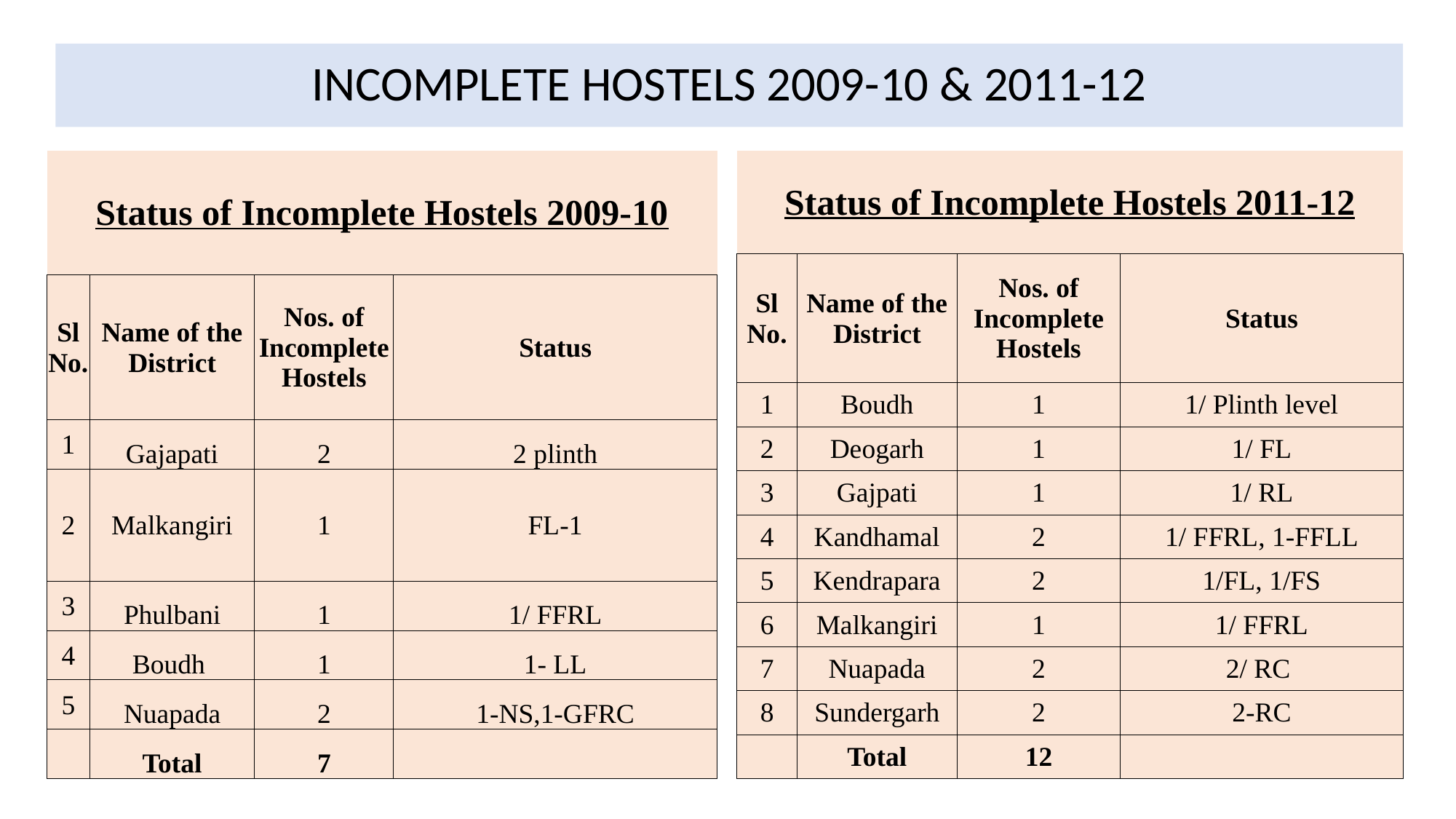

# INCOMPLETE HOSTELS 2009-10 & 2011-12
| Status of Incomplete Hostels 2009-10 |  |  |  |
| --- | --- | --- | --- |
| Sl No. | Name of the District | Nos. of Incomplete Hostels | Status |
| 1 | Gajapati | 2 | 2 plinth |
| 2 | Malkangiri | 1 | FL-1 |
| 3 | Phulbani | 1 | 1/ FFRL |
| 4 | Boudh | 1 | 1- LL |
| 5 | Nuapada | 2 | 1-NS,1-GFRC |
|  | Total | 7 |  |
| Status of Incomplete Hostels 2011-12 |  |  |  |
| --- | --- | --- | --- |
| Sl No. | Name of the District | Nos. of Incomplete Hostels | Status |
| 1 | Boudh | 1 | 1/ Plinth level |
| 2 | Deogarh | 1 | 1/ FL |
| 3 | Gajpati | 1 | 1/ RL |
| 4 | Kandhamal | 2 | 1/ FFRL, 1-FFLL |
| 5 | Kendrapara | 2 | 1/FL, 1/FS |
| 6 | Malkangiri | 1 | 1/ FFRL |
| 7 | Nuapada | 2 | 2/ RC |
| 8 | Sundergarh | 2 | 2-RC |
|  | Total | 12 |  |